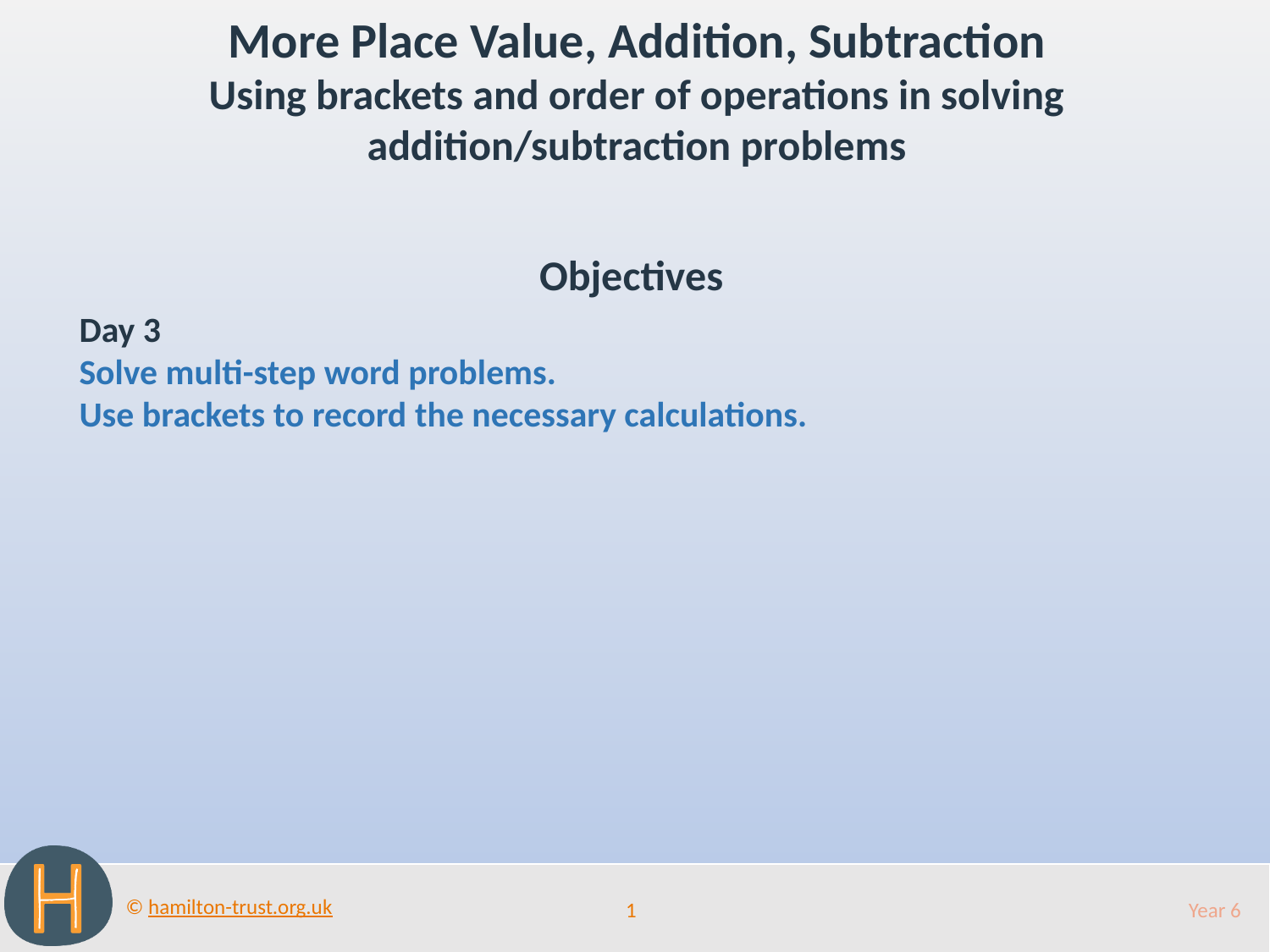

More Place Value, Addition, Subtraction
Using brackets and order of operations in solving addition/subtraction problems
Objectives
Day 3
Solve multi-step word problems.                                                                         Use brackets to record the necessary calculations.
1
Year 6